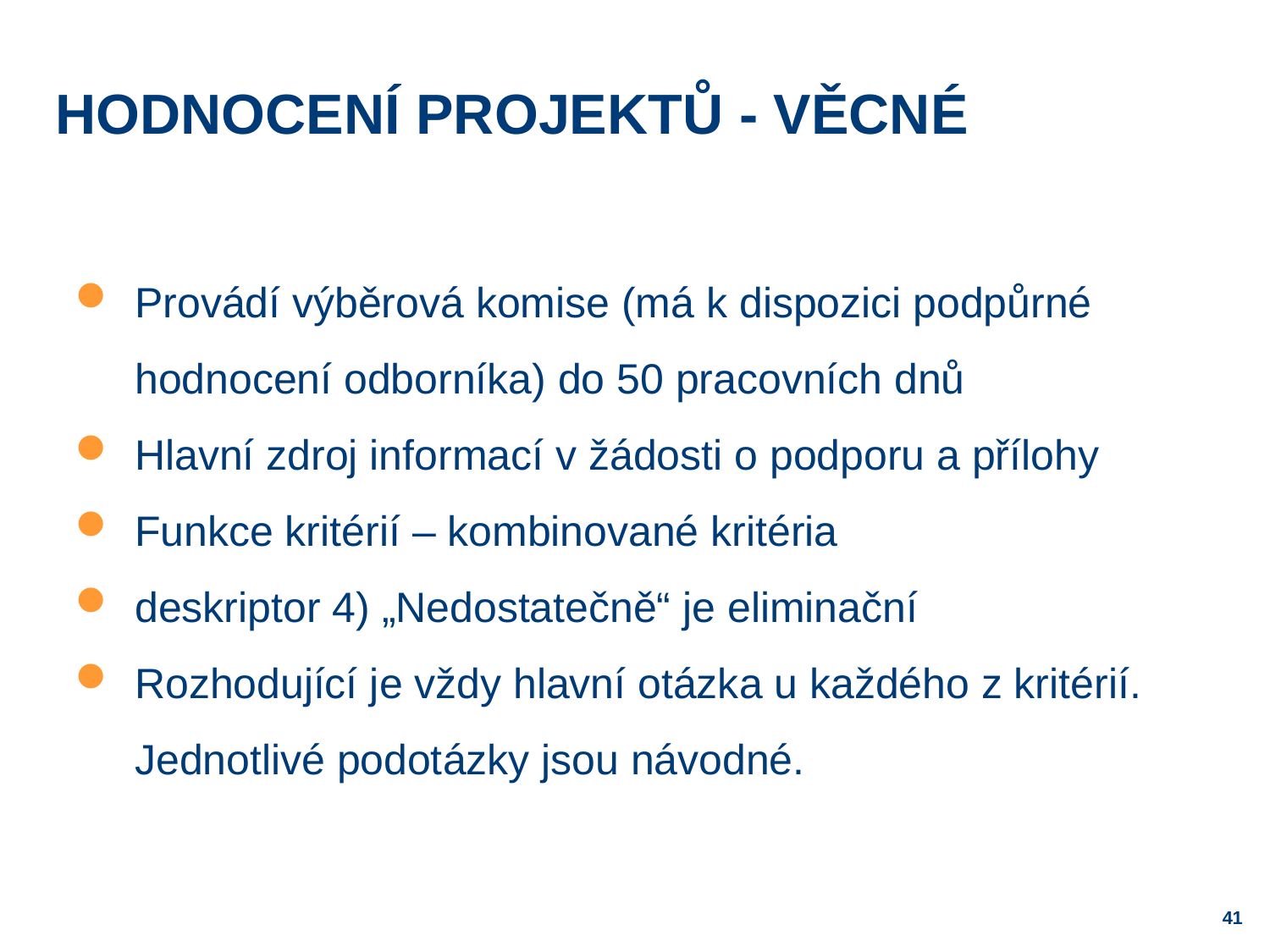

# Hodnocení projektů - věcné
Provádí výběrová komise (má k dispozici podpůrné hodnocení odborníka) do 50 pracovních dnů
Hlavní zdroj informací v žádosti o podporu a přílohy
Funkce kritérií – kombinované kritéria
deskriptor 4) „Nedostatečně“ je eliminační
Rozhodující je vždy hlavní otázka u každého z kritérií. Jednotlivé podotázky jsou návodné.
41